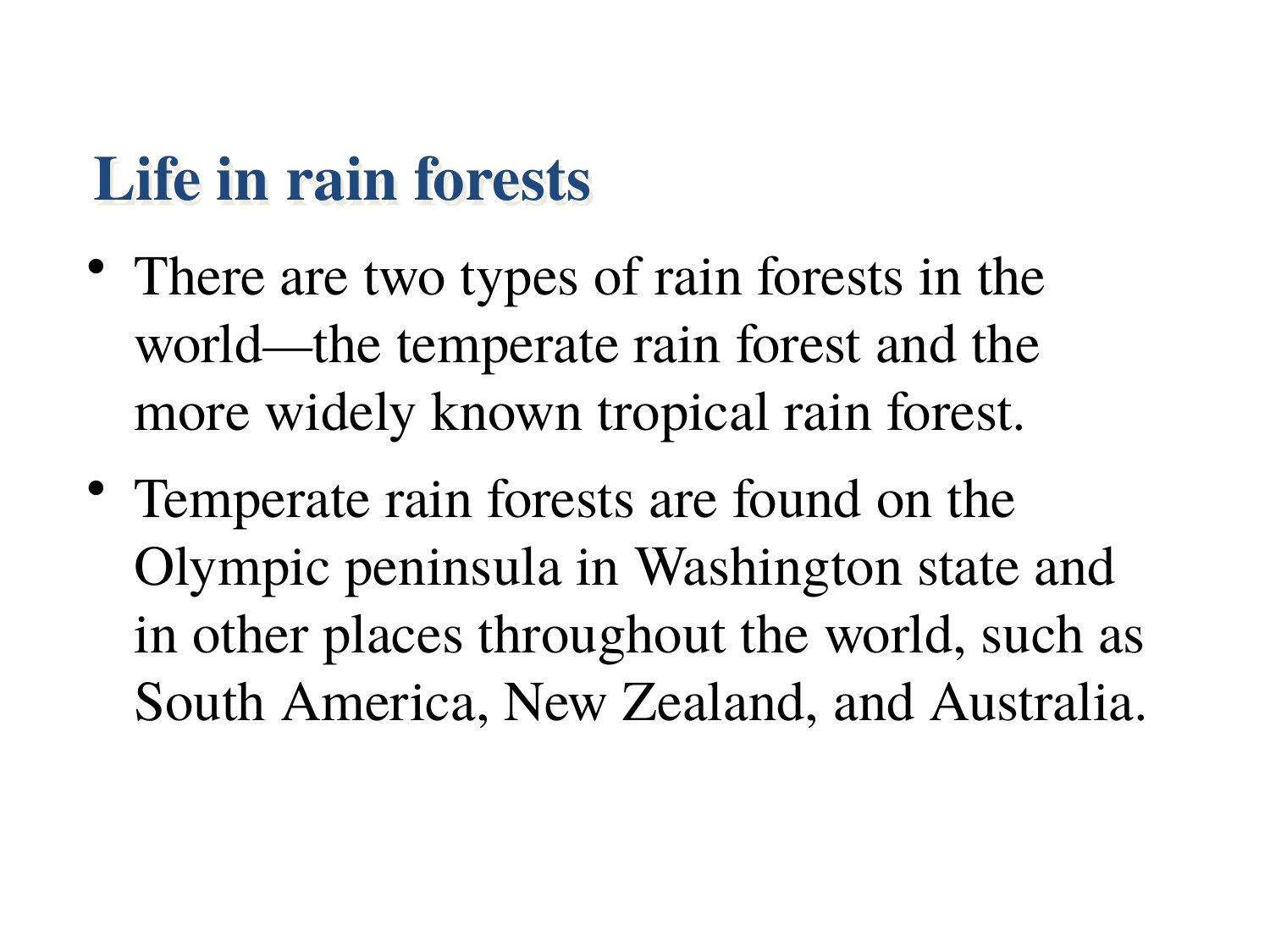

#
Life in rain forests
There are two types of rain forests in the world—the temperate rain forest and the more widely known tropical rain forest.
Temperate rain forests are found on the Olympic peninsula in Washington state and in other places throughout the world, such as South America, New Zealand, and Australia.